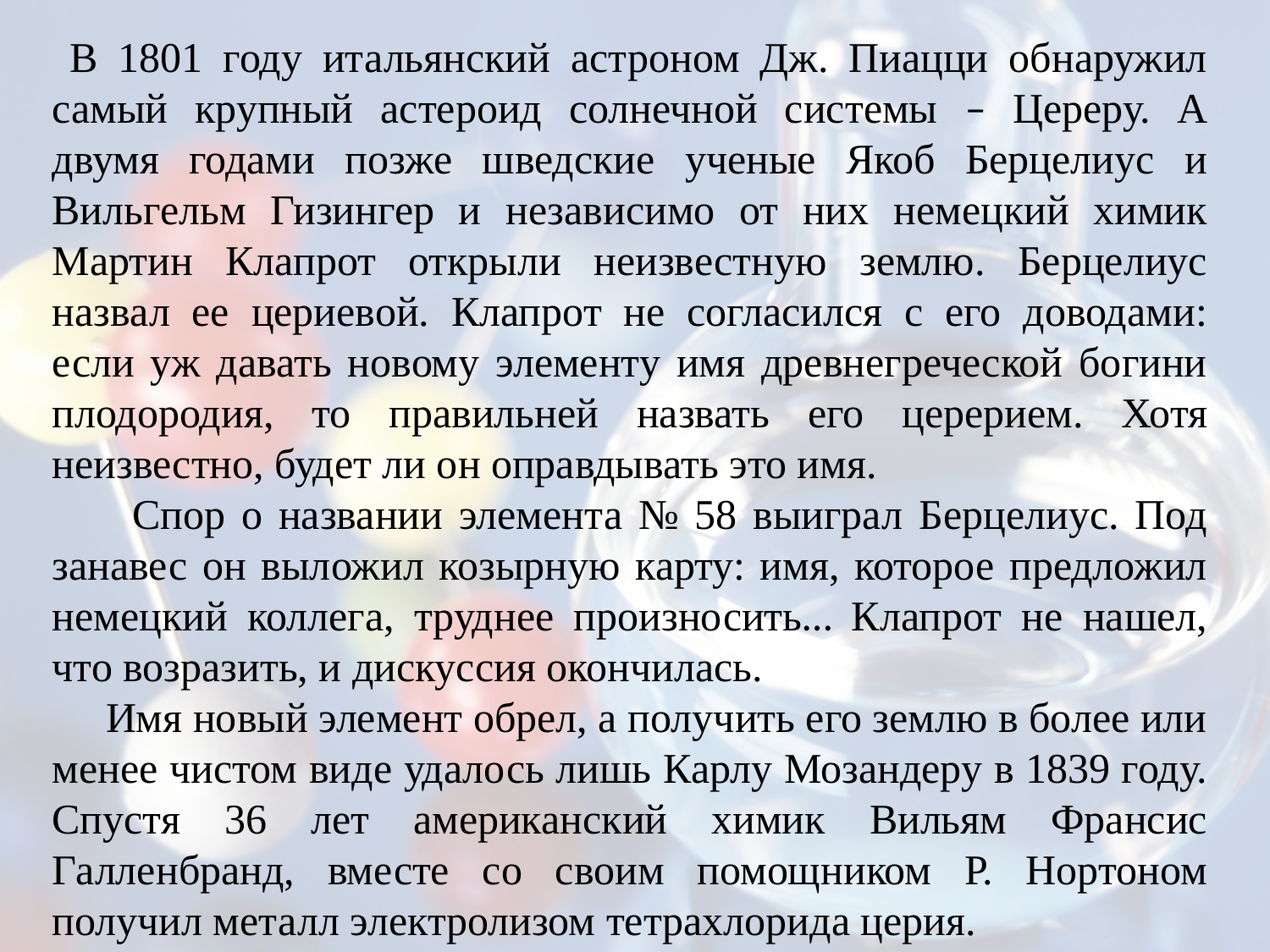

В 1801 году итальянский астроном Дж. Пиацци обнаружил самый крупный астероид солнечной системы – Цереру. А двумя годами позже шведские ученые Якоб Берцелиус и Вильгельм Гизингер и независимо от них немецкий химик Мартин Клапрот открыли неизвестную землю. Берцелиус назвал ее цериевой. Клапрот не согласился с его доводами: если уж давать новому элементу имя древнегреческой богини плодородия, то правильней назвать его церерием. Хотя неизвестно, будет ли он оправдывать это имя.
     Спор о названии элемента № 58 выиграл Берцелиус. Под занавес он выложил козырную карту: имя, которое предложил немецкий коллега, труднее произносить… Клапрот не нашел, что возразить, и дискуссия окончилась.
     Имя новый элемент обрел, а получить его землю в более или менее чистом виде удалось лишь Карлу Мозандеру в 1839 году. Спустя 36 лет американский химик Вильям Франсис Галленбранд, вместе со своим помощником Р. Нортоном получил металл электролизом тетрахлорида церия.